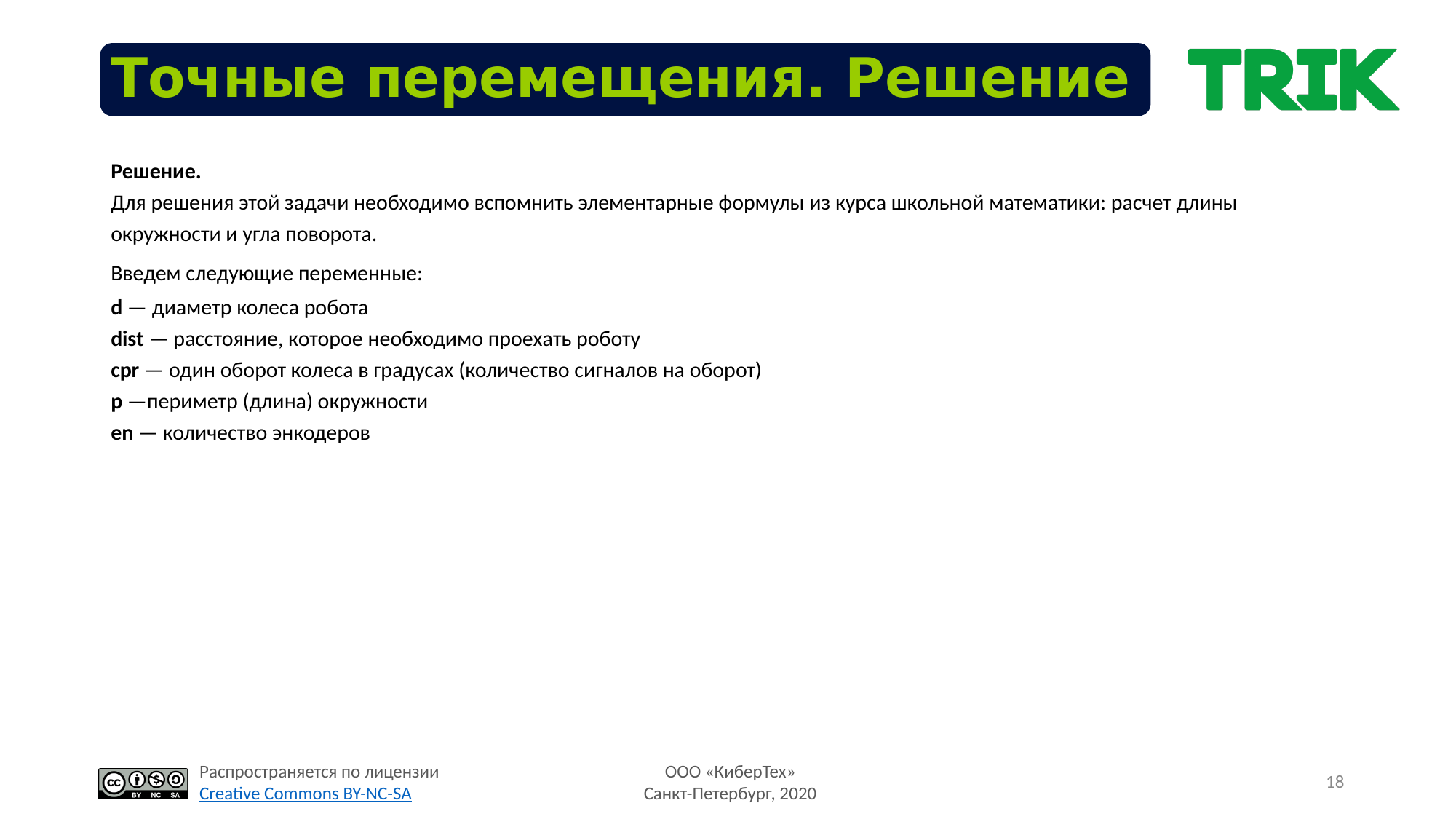

Точные перемещения. Решение
Решение.
Для решения этой задачи необходимо вспомнить элементарные формулы из курса школьной математики: расчет длины окружности и угла поворота.
Введем следующие переменные:
d — диаметр колеса робота
dist — расстояние, которое необходимо проехать роботу
cpr — один оборот колеса в градусах (количество сигналов на оборот)
p —периметр (длина) окружности
en — количество энкодеров
18